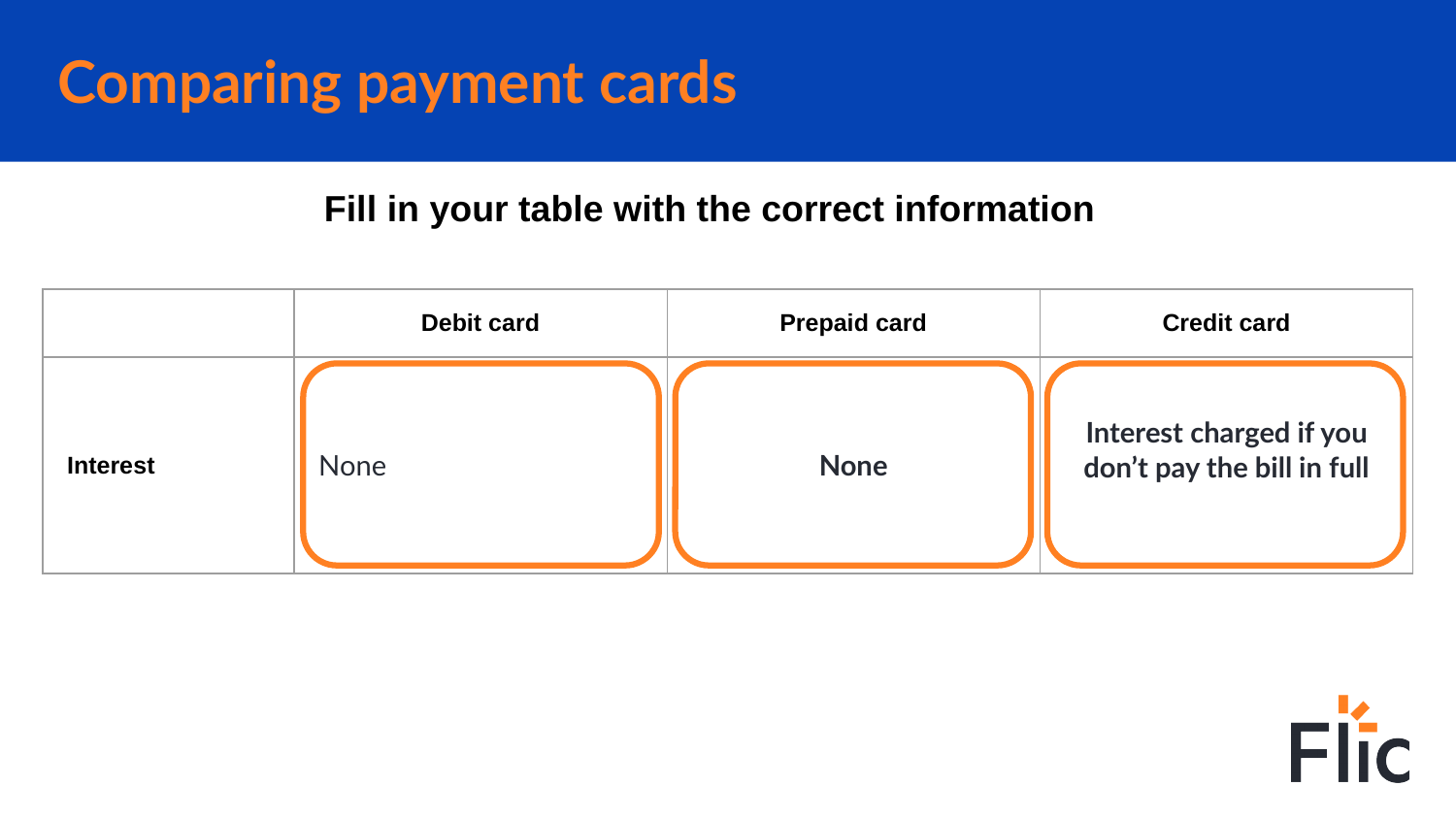

# Comparing payment cards
Fill in your table with the correct information

|  | Debit card | Prepaid card | Credit card |
| --- | --- | --- | --- |
| Interest | None | None | Interest charged if you don’t pay the bill in full |